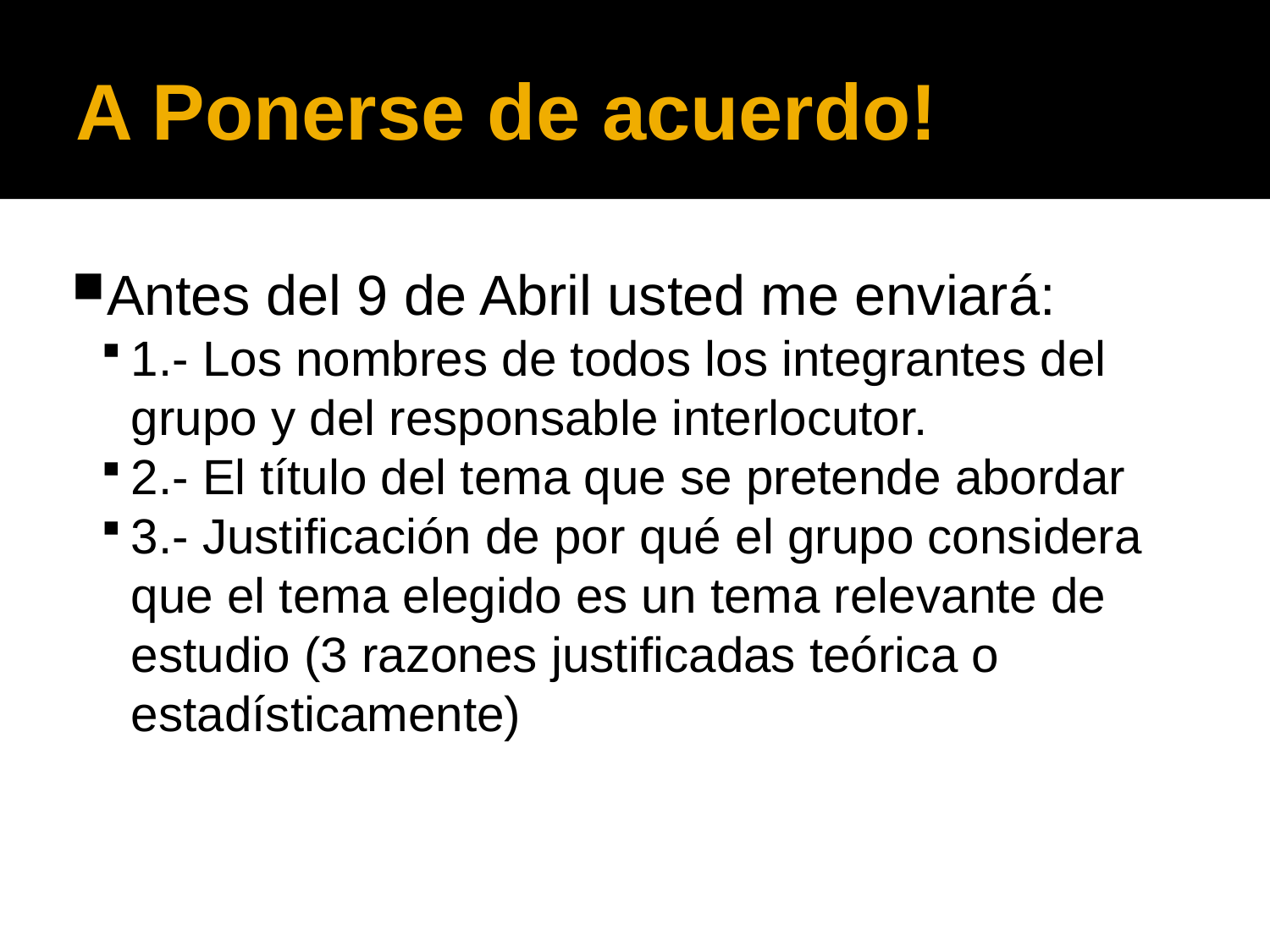

A Ponerse de acuerdo!
Antes del 9 de Abril usted me enviará:
1.- Los nombres de todos los integrantes del grupo y del responsable interlocutor.
2.- El título del tema que se pretende abordar
3.- Justificación de por qué el grupo considera que el tema elegido es un tema relevante de estudio (3 razones justificadas teórica o estadísticamente)